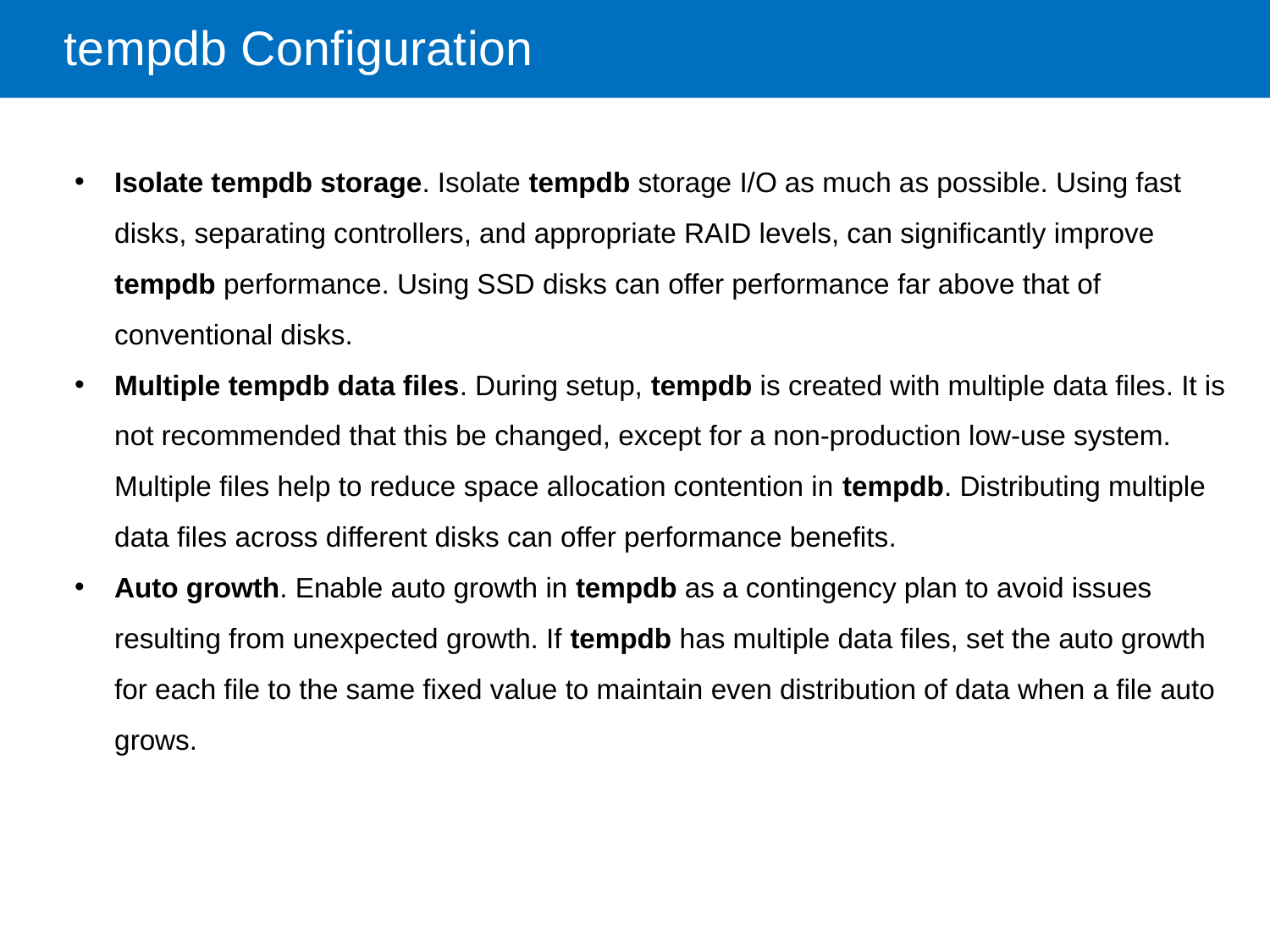

# tempdb Configuration
Isolate tempdb storage. Isolate tempdb storage I/O as much as possible. Using fast disks, separating controllers, and appropriate RAID levels, can significantly improve tempdb performance. Using SSD disks can offer performance far above that of conventional disks.
Multiple tempdb data files. During setup, tempdb is created with multiple data files. It is not recommended that this be changed, except for a non-production low-use system. Multiple files help to reduce space allocation contention in tempdb. Distributing multiple data files across different disks can offer performance benefits.
Auto growth. Enable auto growth in tempdb as a contingency plan to avoid issues resulting from unexpected growth. If tempdb has multiple data files, set the auto growth for each file to the same fixed value to maintain even distribution of data when a file auto grows.